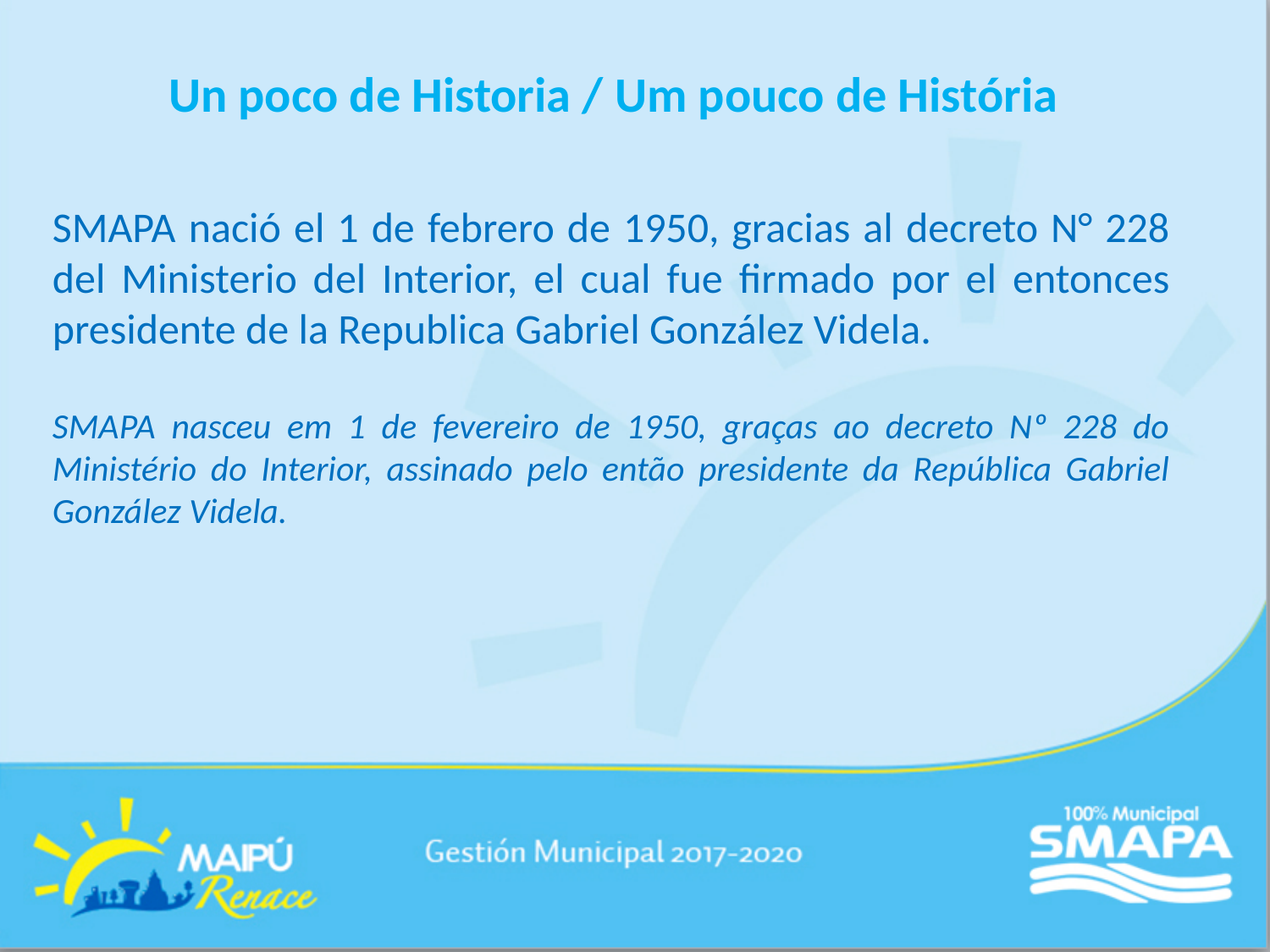

Un poco de Historia / Um pouco de História
SMAPA nació el 1 de febrero de 1950, gracias al decreto N° 228 del Ministerio del Interior, el cual fue firmado por el entonces presidente de la Republica Gabriel González Videla.

SMAPA nasceu em 1 de fevereiro de 1950, graças ao decreto Nº 228 do Ministério do Interior, assinado pelo então presidente da República Gabriel González Videla.